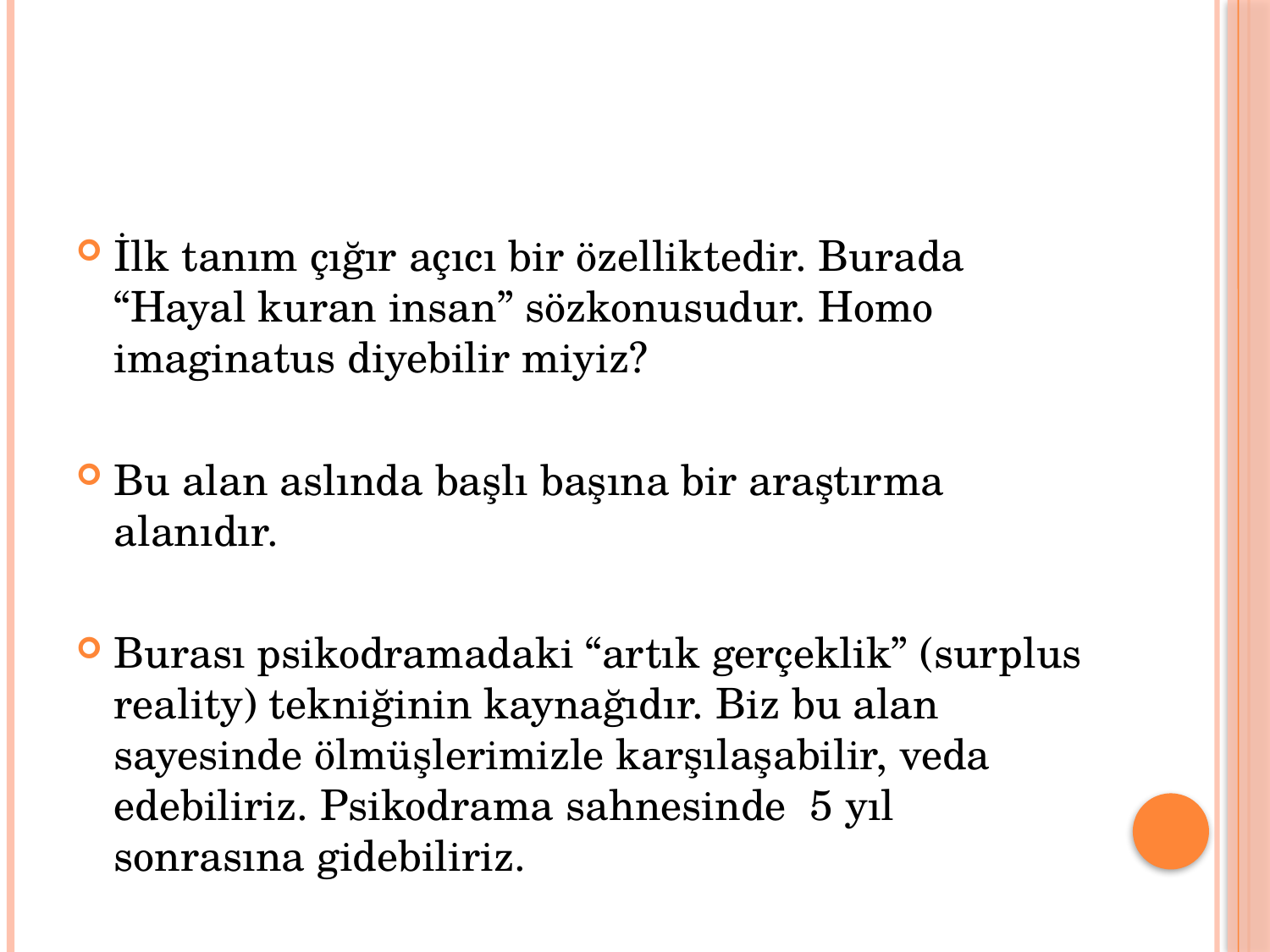

İlk tanım çığır açıcı bir özelliktedir. Burada “Hayal kuran insan” sözkonusudur. Homo imaginatus diyebilir miyiz?

Bu alan aslında başlı başına bir araştırma alanıdır.

Burası psikodramadaki “artık gerçeklik” (surplus reality) tekniğinin kaynağıdır. Biz bu alan sayesinde ölmüşlerimizle karşılaşabilir, veda edebiliriz. Psikodrama sahnesinde  5 yıl sonrasına gidebiliriz.